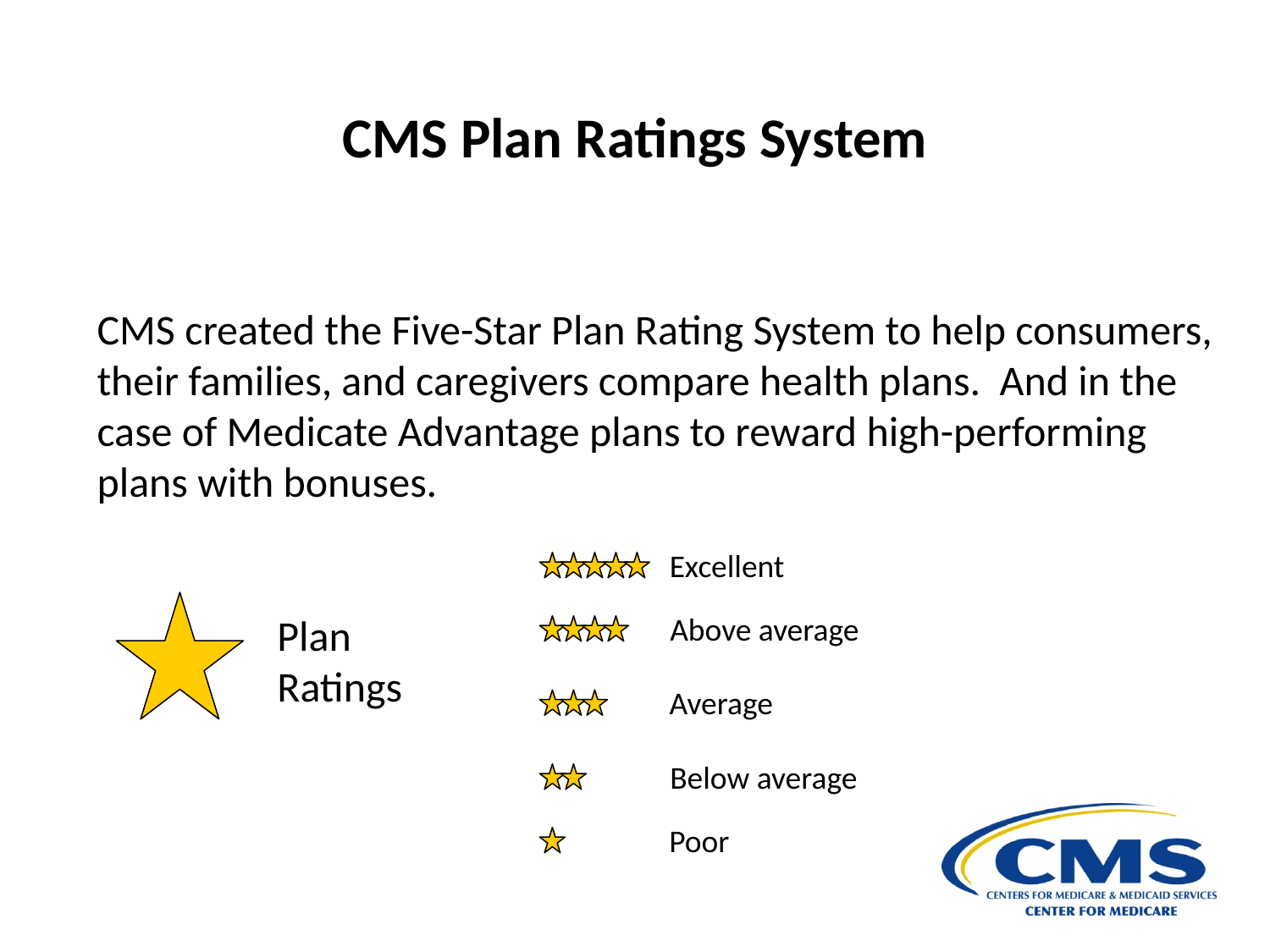

CMS Plan Ratings System
CMS created the Five-Star Plan Rating System to help consumers, their families, and caregivers compare health plans.  And in the case of Medicate Advantage plans to reward high-performing plans with bonuses.
Excellent

Above average

Average

Below average

Poor

Plan Ratings